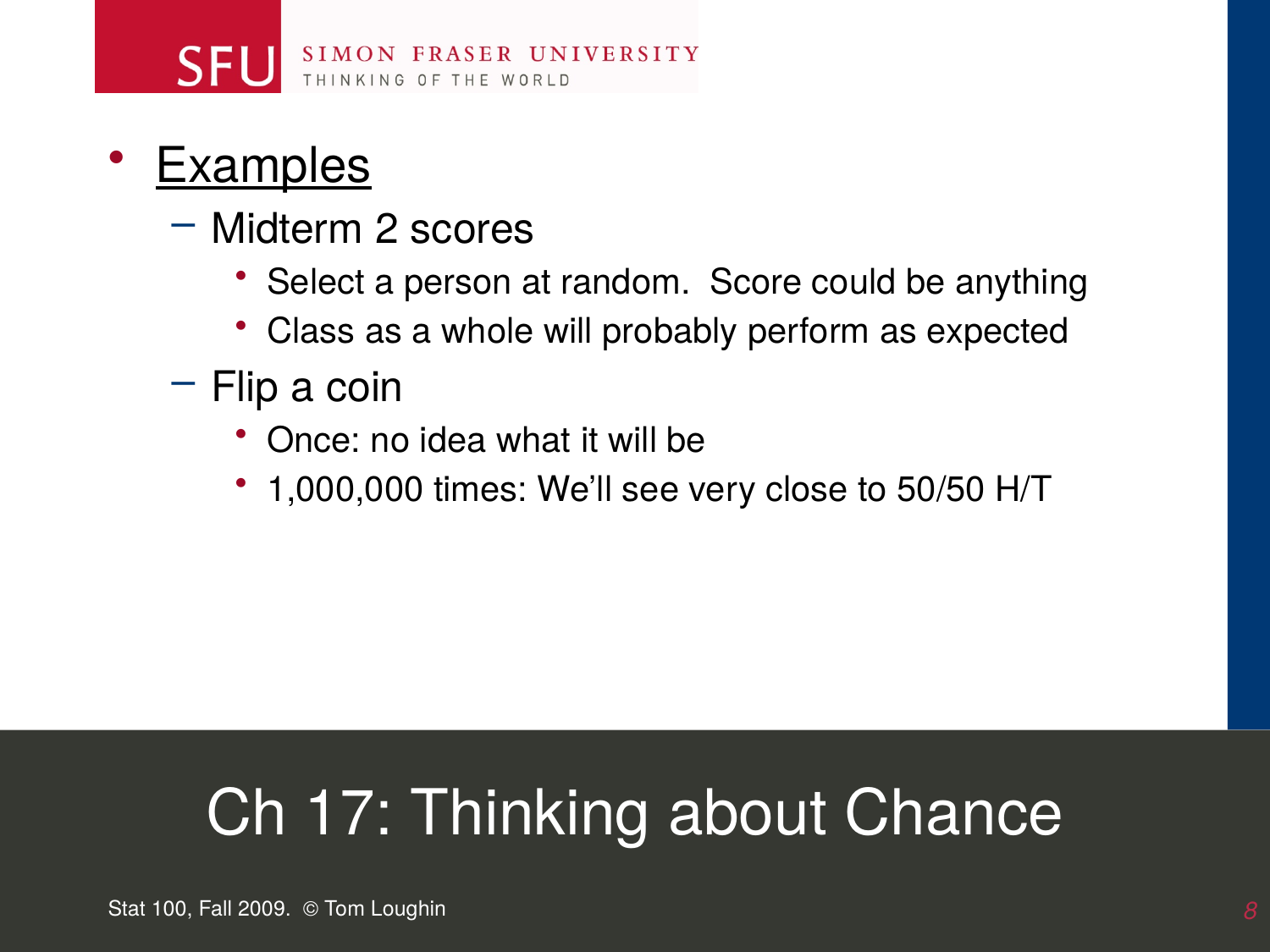

Examples
Midterm 2 scores
Select a person at random.  Score could be anything
Class as a whole will probably perform as expected
Flip a coin
Once: no idea what it will be
1,000,000 times: We’ll see very close to 50/50 H/T

# Ch 17: Thinking about Chance
Stat 100, Fall 2009.  © Tom Loughin
8